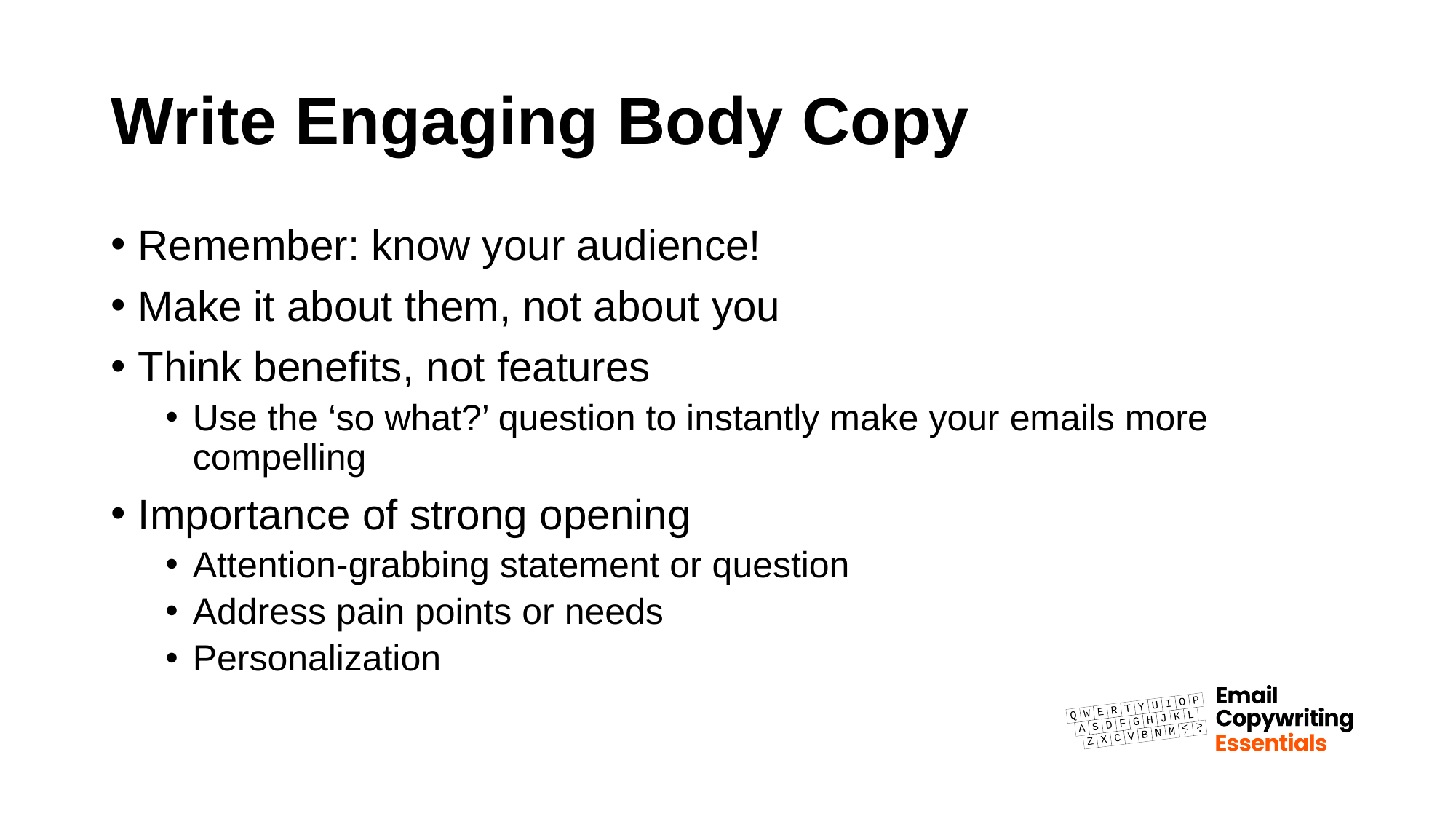

# Write Engaging Body Copy
Remember: know your audience!
Make it about them, not about you
Think benefits, not features
Use the ‘so what?’ question to instantly make your emails more compelling
Importance of strong opening
Attention-grabbing statement or question
Address pain points or needs
Personalization